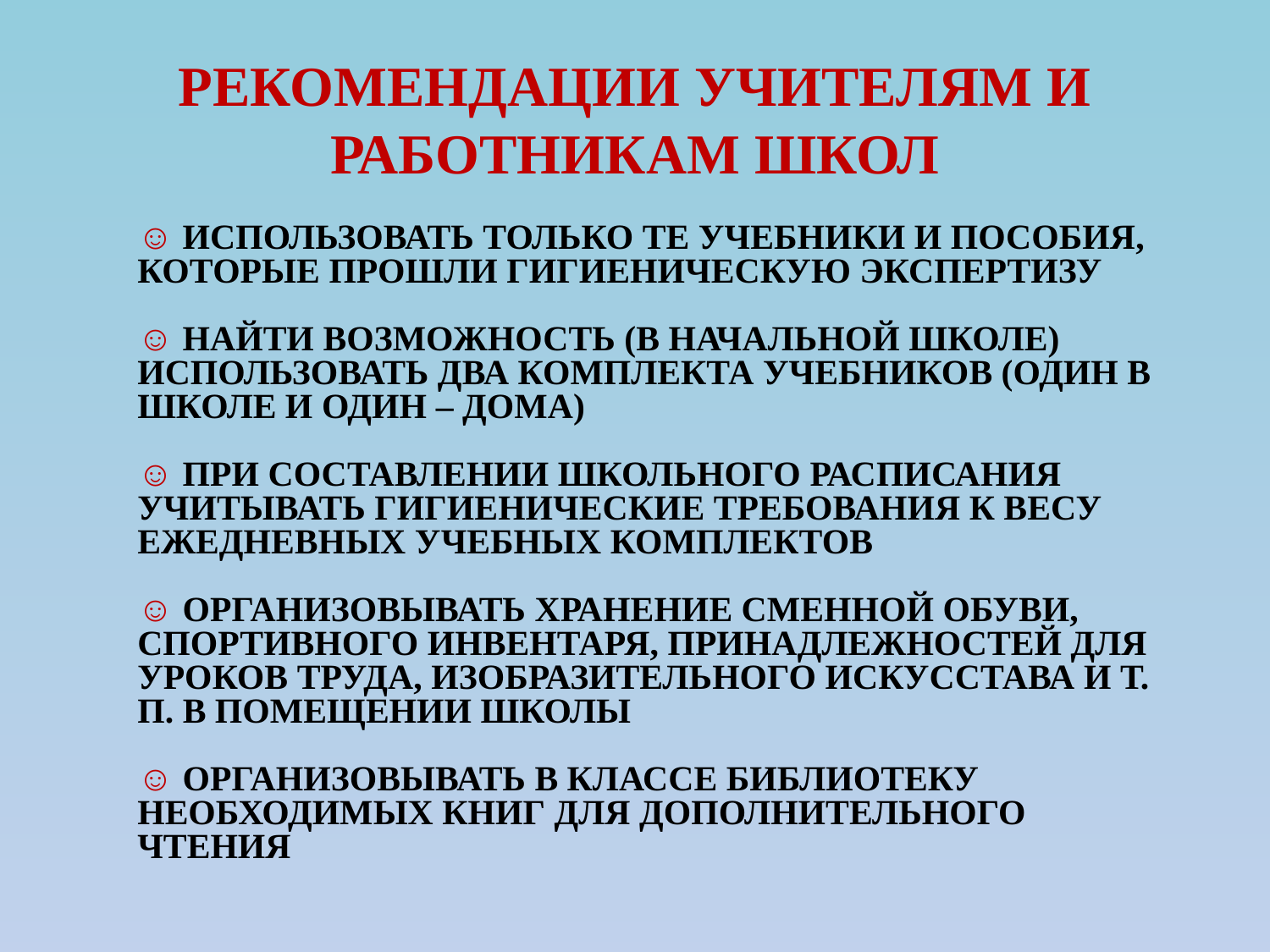

# РЕКОМЕНДАЦИИ УЧИТЕЛЯМ И РАБОТНИКАМ ШКОЛ
☺ ИСПОЛЬЗОВАТЬ ТОЛЬКО ТЕ УЧЕБНИКИ И ПОСОБИЯ, КОТОРЫЕ ПРОШЛИ ГИГИЕНИЧЕСКУЮ ЭКСПЕРТИЗУ

☺ НАЙТИ ВОЗМОЖНОСТЬ (В НАЧАЛЬНОЙ ШКОЛЕ) ИСПОЛЬЗОВАТЬ ДВА КОМПЛЕКТА УЧЕБНИКОВ (ОДИН В ШКОЛЕ И ОДИН – ДОМА)

☺ ПРИ СОСТАВЛЕНИИ ШКОЛЬНОГО РАСПИСАНИЯ УЧИТЫВАТЬ ГИГИЕНИЧЕСКИЕ ТРЕБОВАНИЯ К ВЕСУ ЕЖЕДНЕВНЫХ УЧЕБНЫХ КОМПЛЕКТОВ

☺ ОРГАНИЗОВЫВАТЬ ХРАНЕНИЕ СМЕННОЙ ОБУВИ, СПОРТИВНОГО ИНВЕНТАРЯ, ПРИНАДЛЕЖНОСТЕЙ ДЛЯ УРОКОВ ТРУДА, ИЗОБРАЗИТЕЛЬНОГО ИСКУССТАВА И Т. П. В ПОМЕЩЕНИИ ШКОЛЫ

☺ ОРГАНИЗОВЫВАТЬ В КЛАССЕ БИБЛИОТЕКУ НЕОБХОДИМЫХ КНИГ ДЛЯ ДОПОЛНИТЕЛЬНОГО ЧТЕНИЯ